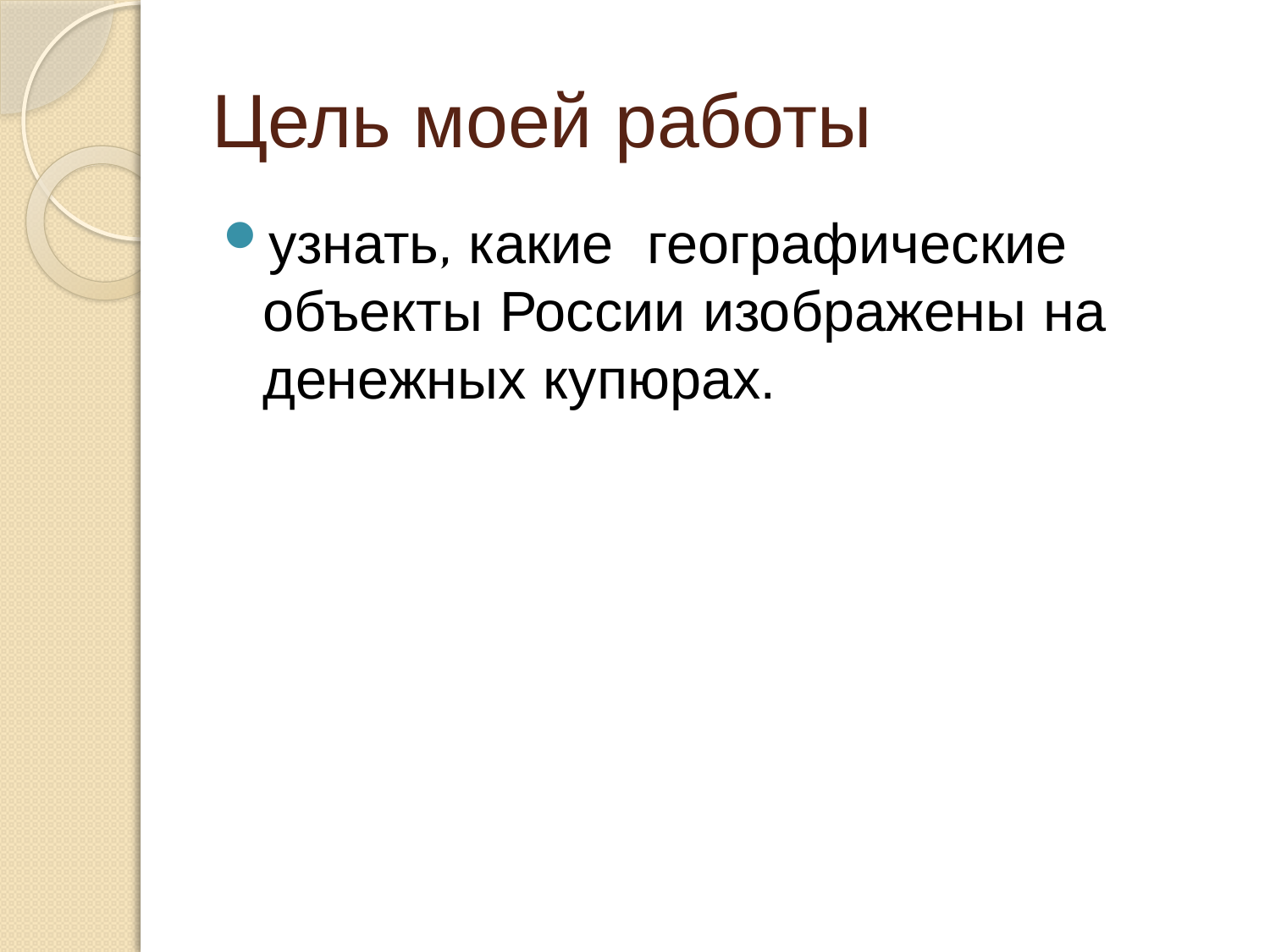

# Цель моей работы
узнать, какие  географические объекты России изображены на денежных купюрах.